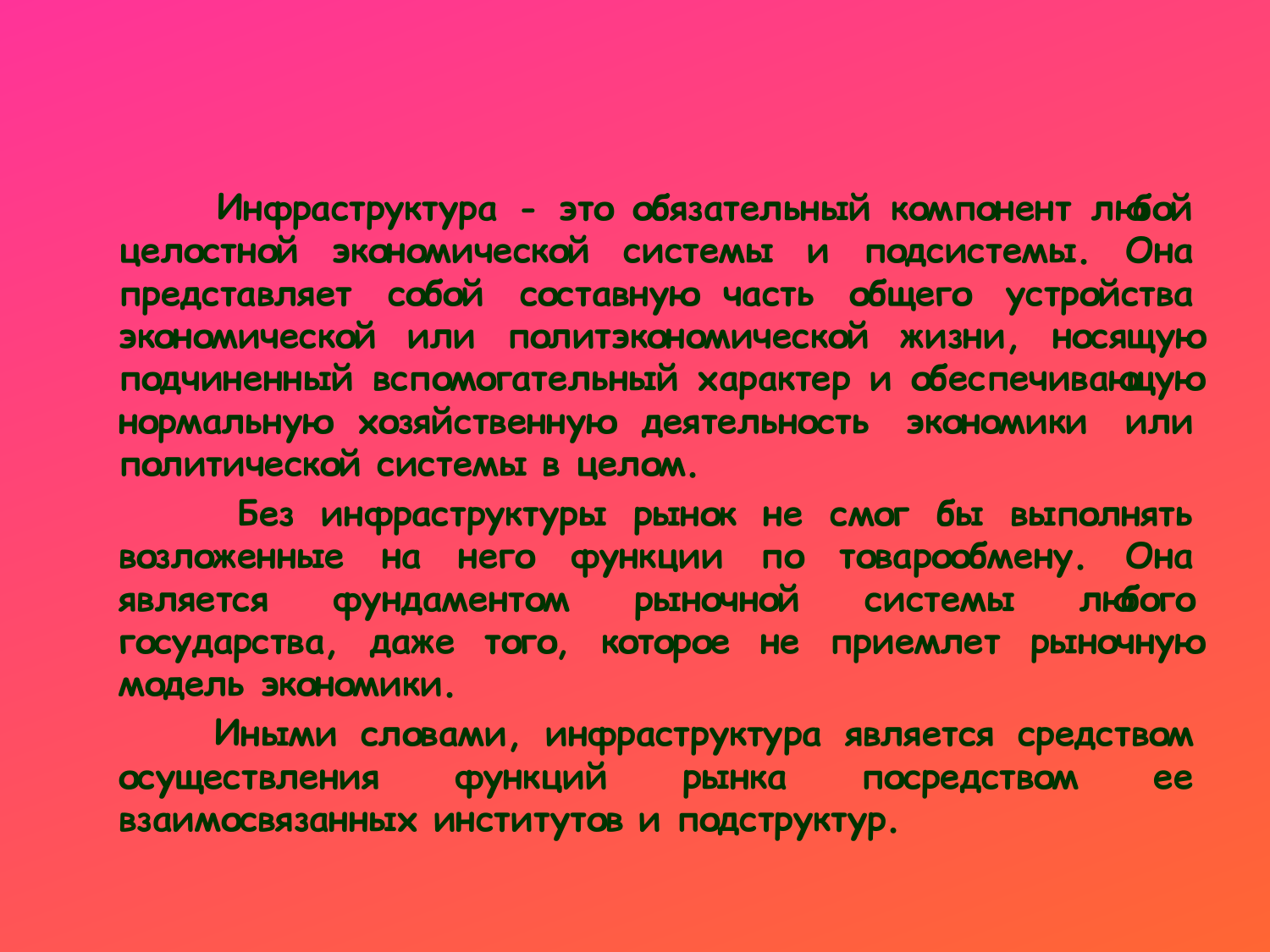

Инфраструктура - это обязательный компонент любой целостной экономической системы и подсистемы. Она представляет собой составную часть общего устройства экономической или политэкономической жизни, носящую подчиненный вспомогательный характер и обеспечивающую нормальную хозяйственную деятельность экономики или политической системы в целом.
      Без инфраструктуры рынок не смог бы выполнять возложенные на него функции по товарообмену. Она является фундаментом рыночной системы любого государства, даже того, которое не приемлет рыночную модель экономики.
      Иными словами, инфраструктура является средством осуществления функций рынка посредством ее взаимосвязанных институтов и подструктур.